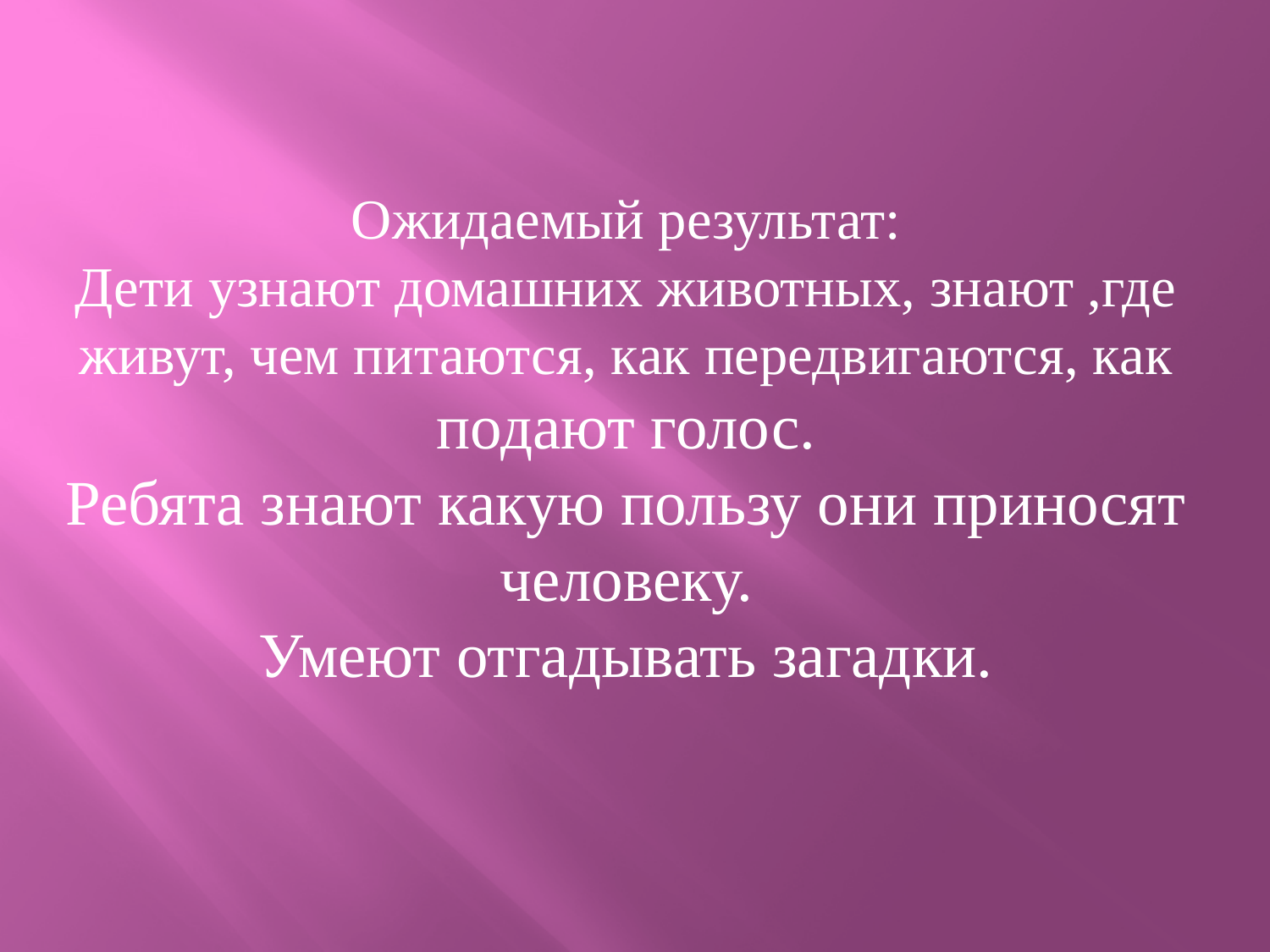

# Ожидаемый результат: Дети узнают домашних животных, знают ,где живут, чем питаются, как передвигаются, как подают голос. Ребята знают какую пользу они приносят человеку. Умеют отгадывать загадки.